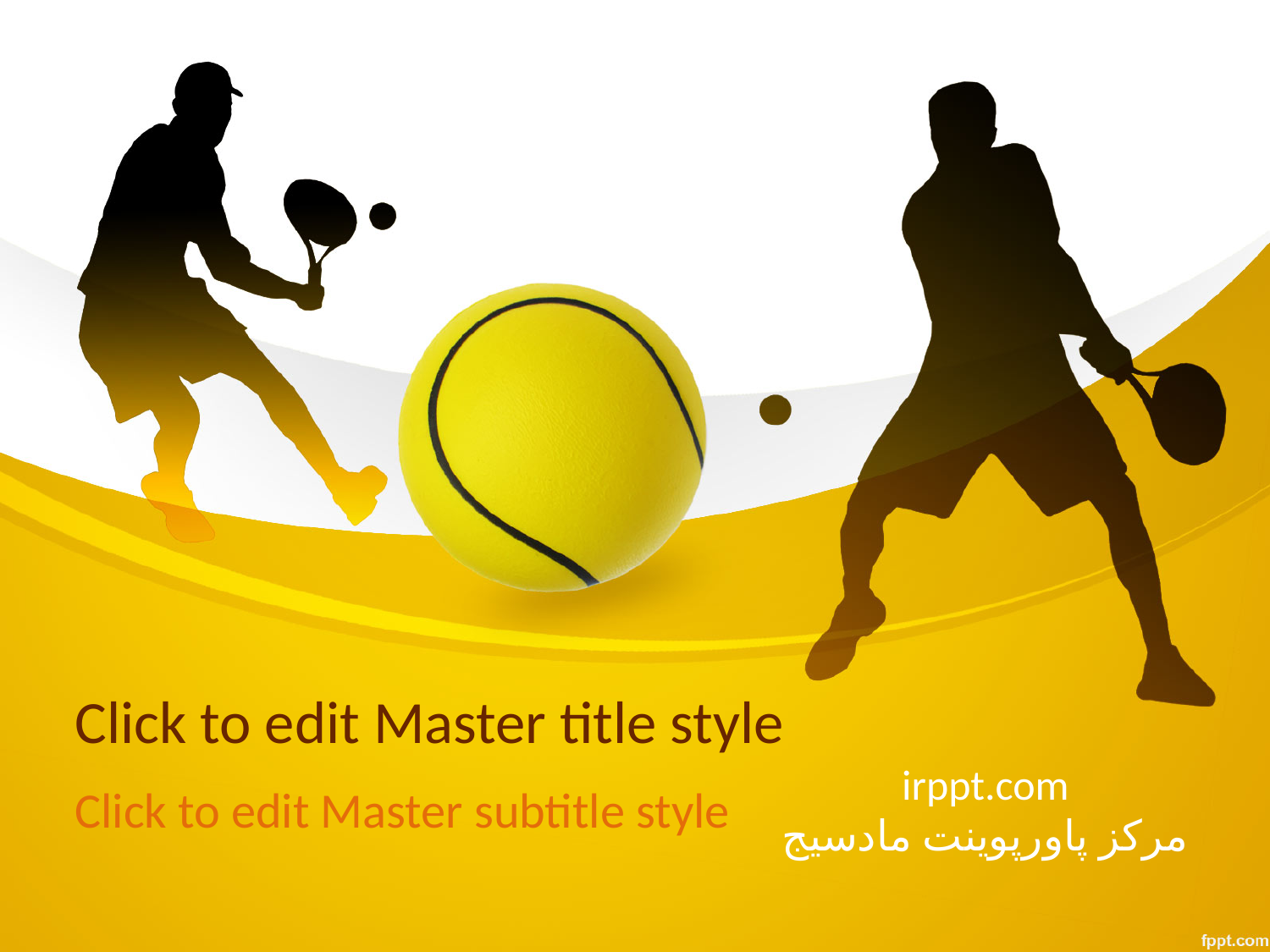

# Click to edit Master title style
irppt.com
مرکز پاورپوینت مادسیج
Click to edit Master subtitle style